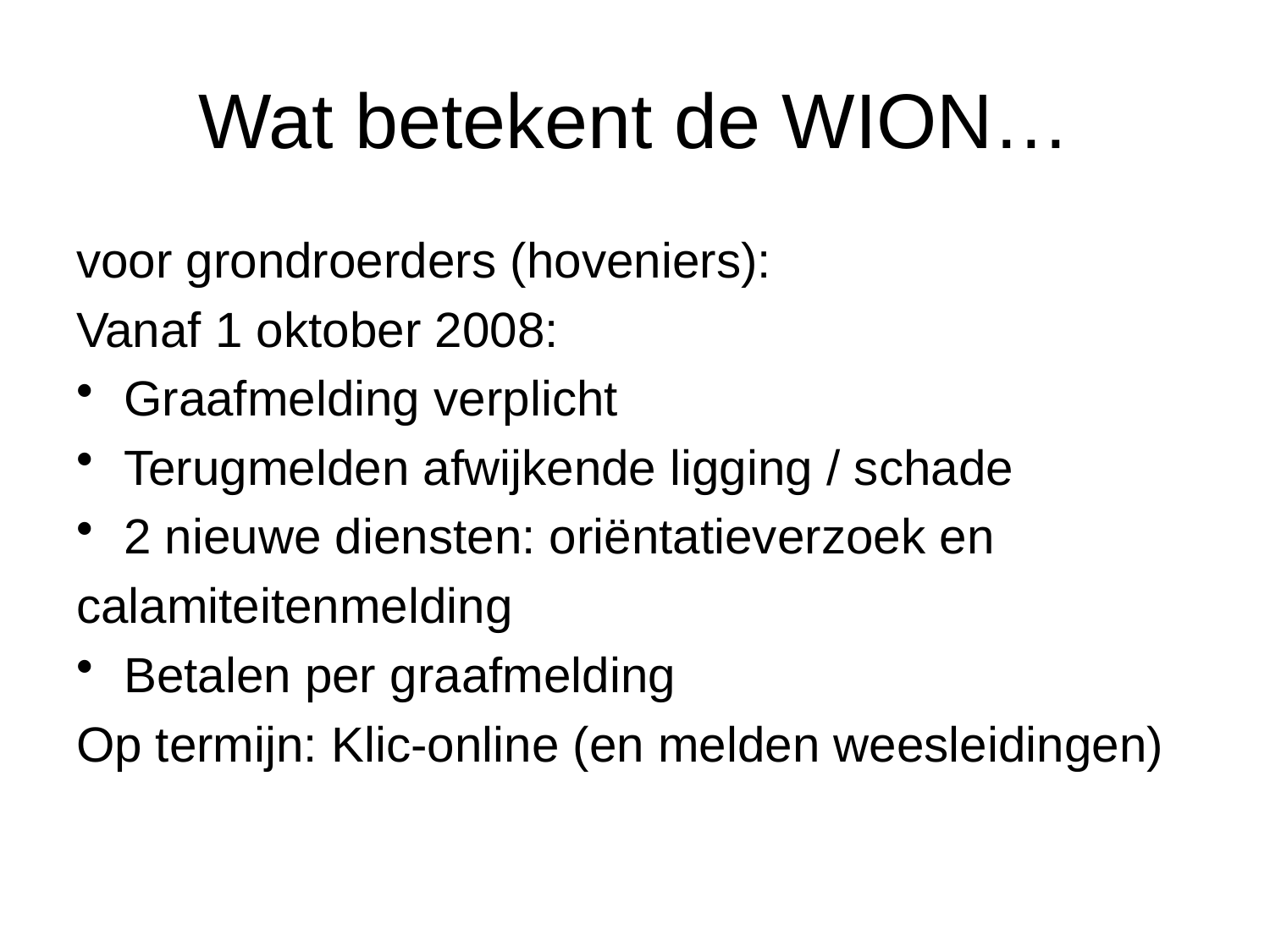

# Wat betekent de WION…
voor grondroerders (hoveniers):
Vanaf 1 oktober 2008:
Graafmelding verplicht
Terugmelden afwijkende ligging / schade
2 nieuwe diensten: oriëntatieverzoek en
calamiteitenmelding
Betalen per graafmelding
Op termijn: Klic-online (en melden weesleidingen)